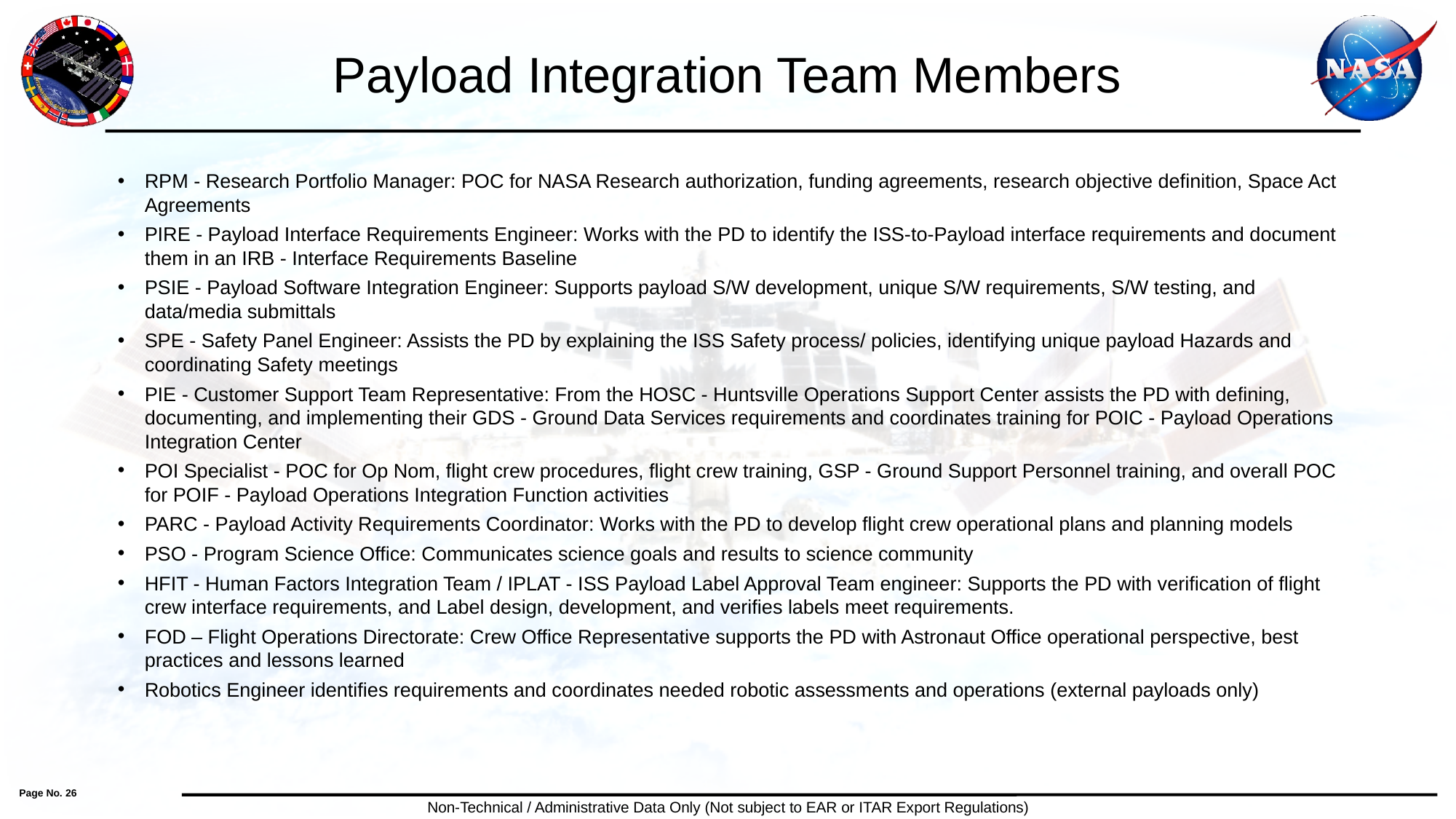

# Payload Integration Team Members
RPM - Research Portfolio Manager: POC for NASA Research authorization, funding agreements, research objective definition, Space Act Agreements
PIRE - Payload Interface Requirements Engineer: Works with the PD to identify the ISS-to-Payload interface requirements and document them in an IRB - Interface Requirements Baseline
PSIE - Payload Software Integration Engineer: Supports payload S/W development, unique S/W requirements, S/W testing, and data/media submittals
SPE - Safety Panel Engineer: Assists the PD by explaining the ISS Safety process/ policies, identifying unique payload Hazards and coordinating Safety meetings
PIE - Customer Support Team Representative: From the HOSC - Huntsville Operations Support Center assists the PD with defining, documenting, and implementing their GDS - Ground Data Services requirements and coordinates training for POIC - Payload Operations Integration Center
POI Specialist - POC for Op Nom, flight crew procedures, flight crew training, GSP - Ground Support Personnel training, and overall POC for POIF - Payload Operations Integration Function activities
PARC - Payload Activity Requirements Coordinator: Works with the PD to develop flight crew operational plans and planning models
PSO - Program Science Office: Communicates science goals and results to science community
HFIT - Human Factors Integration Team / IPLAT - ISS Payload Label Approval Team engineer: Supports the PD with verification of flight crew interface requirements, and Label design, development, and verifies labels meet requirements.
FOD – Flight Operations Directorate: Crew Office Representative supports the PD with Astronaut Office operational perspective, best practices and lessons learned
Robotics Engineer identifies requirements and coordinates needed robotic assessments and operations (external payloads only)